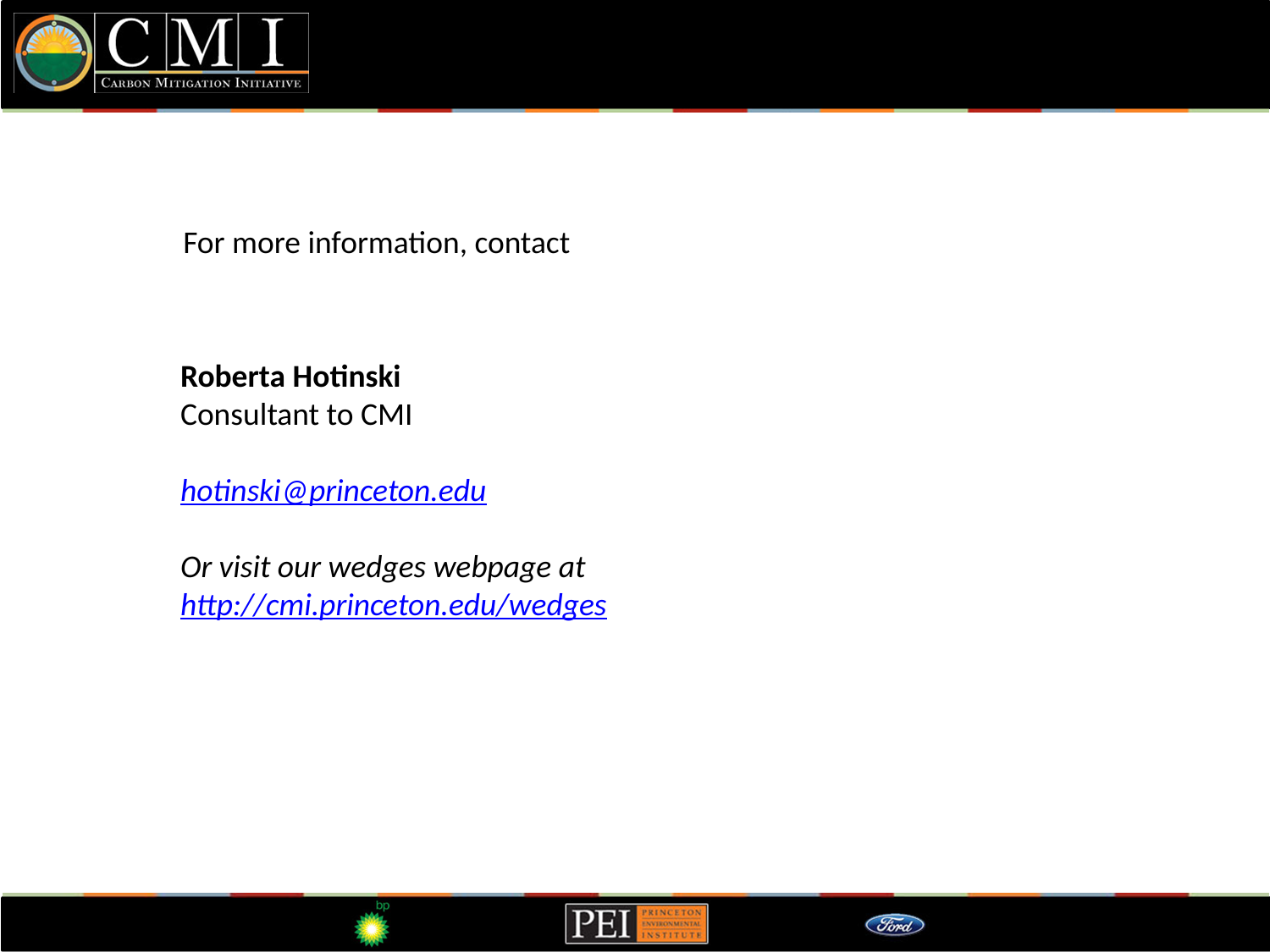

For more information, contact
Roberta Hotinski
Consultant to CMI

hotinski@princeton.edu

Or visit our wedges webpage at
http://cmi.princeton.edu/wedges